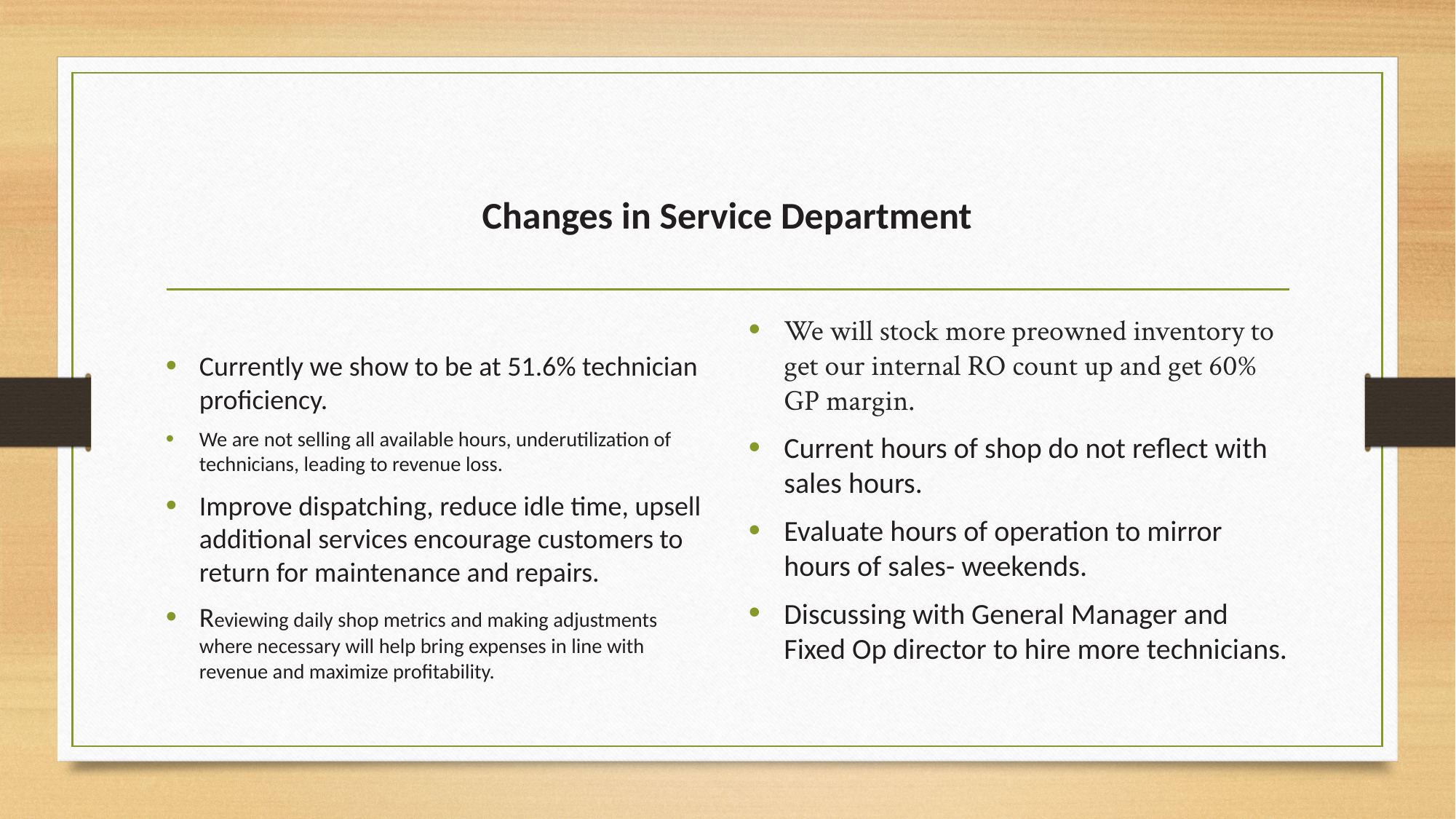

# Changes in Service Department

Currently we show to be at 51.6% technician proficiency.
We are not selling all available hours, underutilization of technicians, leading to revenue loss.
Improve dispatching, reduce idle time, upsell additional services encourage customers to return for maintenance and repairs.
Reviewing daily shop metrics and making adjustments where necessary will help bring expenses in line with revenue and maximize profitability.

We will stock more preowned inventory to get our internal RO count up and get 60% GP margin.
Current hours of shop do not reflect with sales hours.
Evaluate hours of operation to mirror hours of sales- weekends.
Discussing with General Manager and Fixed Op director to hire more technicians.